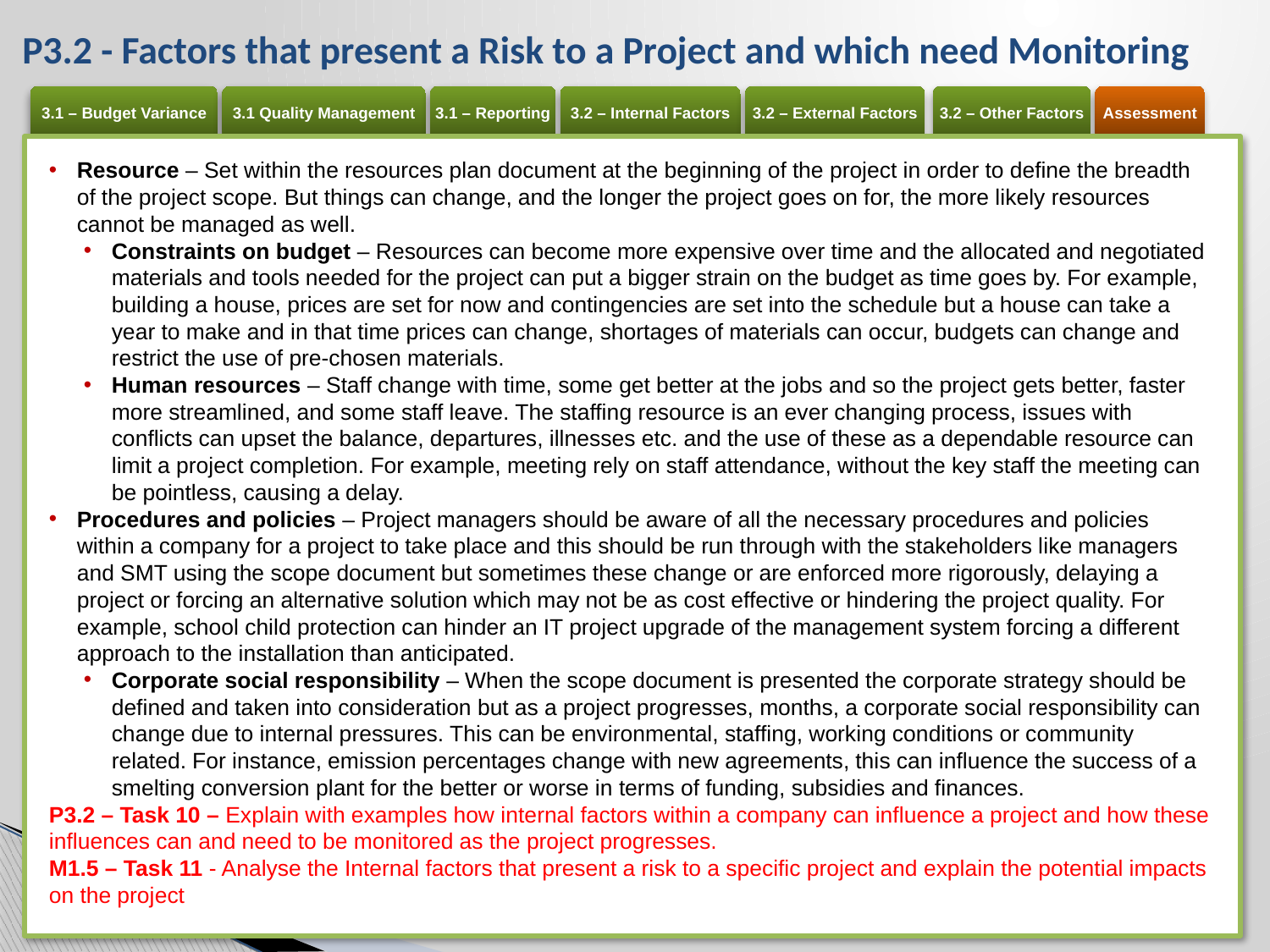

# P3.2 - Factors that present a Risk to a Project and which need Monitoring
Resource – Set within the resources plan document at the beginning of the project in order to define the breadth of the project scope. But things can change, and the longer the project goes on for, the more likely resources cannot be managed as well.
Constraints on budget – Resources can become more expensive over time and the allocated and negotiated materials and tools needed for the project can put a bigger strain on the budget as time goes by. For example, building a house, prices are set for now and contingencies are set into the schedule but a house can take a year to make and in that time prices can change, shortages of materials can occur, budgets can change and restrict the use of pre-chosen materials.
Human resources – Staff change with time, some get better at the jobs and so the project gets better, faster more streamlined, and some staff leave. The staffing resource is an ever changing process, issues with conflicts can upset the balance, departures, illnesses etc. and the use of these as a dependable resource can limit a project completion. For example, meeting rely on staff attendance, without the key staff the meeting can be pointless, causing a delay.
Procedures and policies – Project managers should be aware of all the necessary procedures and policies within a company for a project to take place and this should be run through with the stakeholders like managers and SMT using the scope document but sometimes these change or are enforced more rigorously, delaying a project or forcing an alternative solution which may not be as cost effective or hindering the project quality. For example, school child protection can hinder an IT project upgrade of the management system forcing a different approach to the installation than anticipated.
Corporate social responsibility – When the scope document is presented the corporate strategy should be defined and taken into consideration but as a project progresses, months, a corporate social responsibility can change due to internal pressures. This can be environmental, staffing, working conditions or community related. For instance, emission percentages change with new agreements, this can influence the success of a smelting conversion plant for the better or worse in terms of funding, subsidies and finances.
P3.2 – Task 10 – Explain with examples how internal factors within a company can influence a project and how these influences can and need to be monitored as the project progresses.
M1.5 – Task 11 - Analyse the Internal factors that present a risk to a specific project and explain the potential impacts on the project